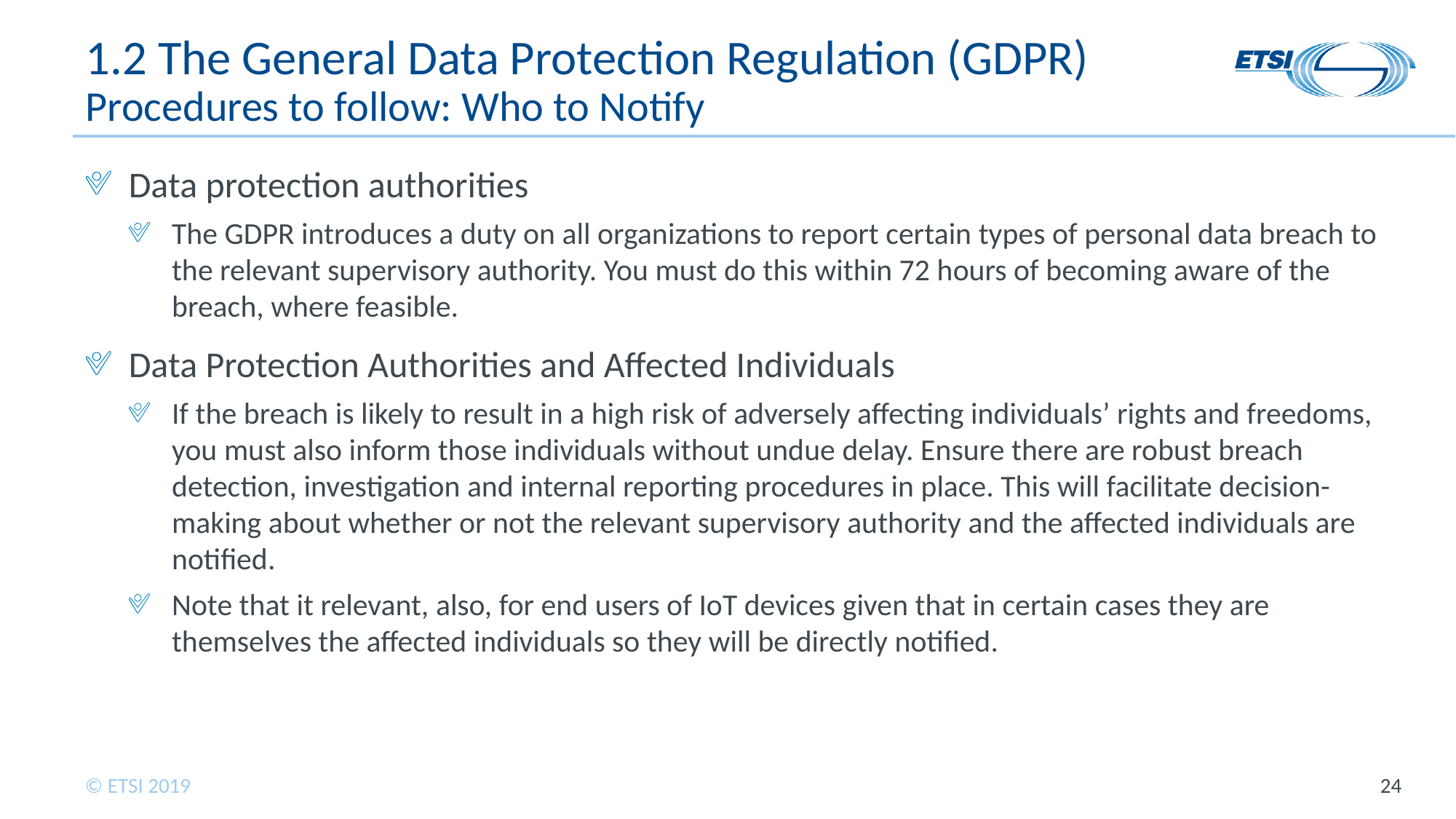

# 1.2 The General Data Protection Regulation (GDPR) Procedures to follow: Who to Notify
Data protection authorities
The GDPR introduces a duty on all organizations to report certain types of personal data breach to the relevant supervisory authority. You must do this within 72 hours of becoming aware of the breach, where feasible.
Data Protection Authorities and Affected Individuals
If the breach is likely to result in a high risk of adversely affecting individuals’ rights and freedoms, you must also inform those individuals without undue delay. Ensure there are robust breach detection, investigation and internal reporting procedures in place. This will facilitate decision-making about whether or not the relevant supervisory authority and the affected individuals are notified.
Note that it relevant, also, for end users of IoT devices given that in certain cases they are themselves the affected individuals so they will be directly notified.